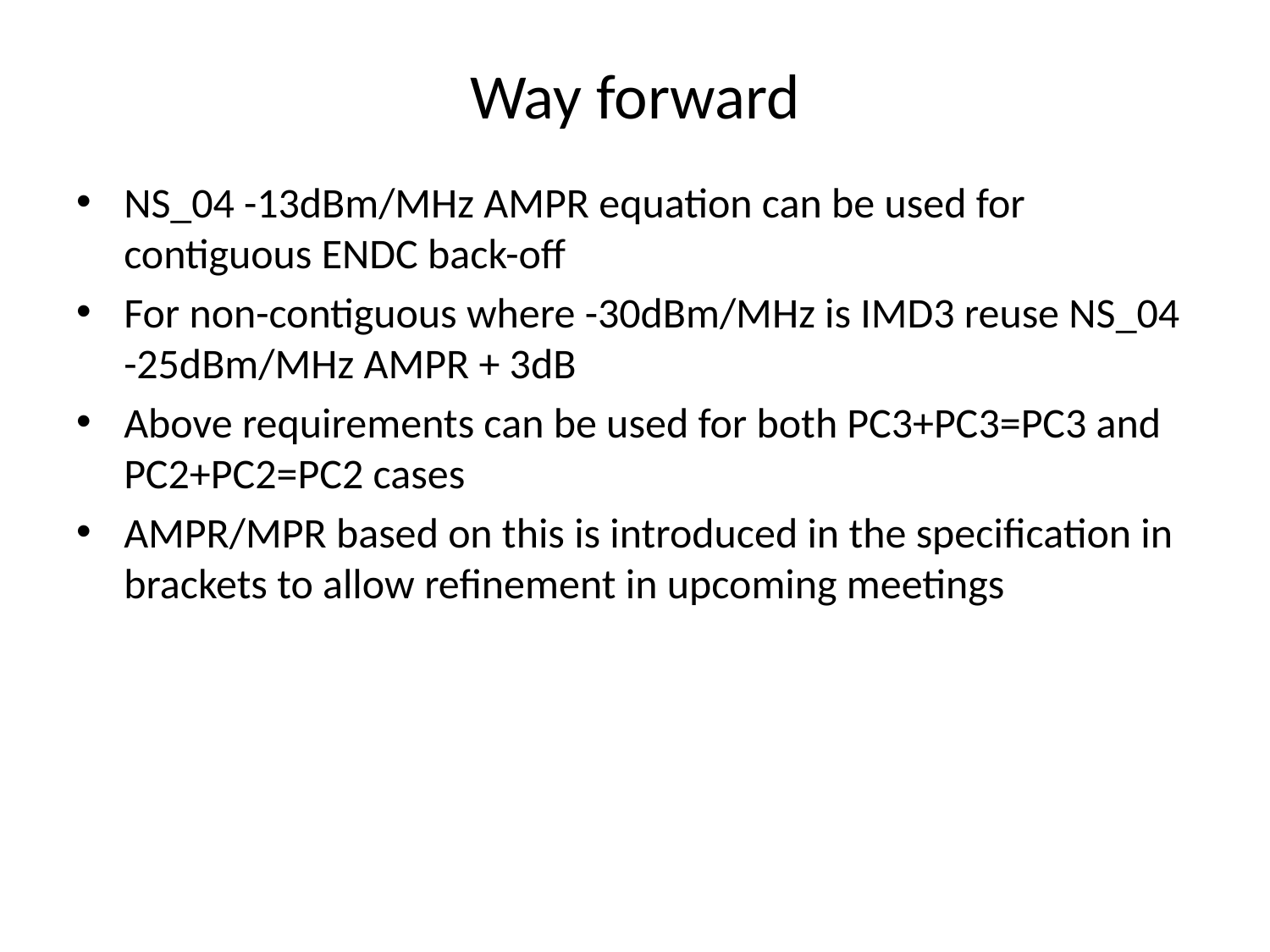

# Way forward
NS_04 -13dBm/MHz AMPR equation can be used for contiguous ENDC back-off
For non-contiguous where -30dBm/MHz is IMD3 reuse NS_04 -25dBm/MHz AMPR + 3dB
Above requirements can be used for both PC3+PC3=PC3 and PC2+PC2=PC2 cases
AMPR/MPR based on this is introduced in the specification in brackets to allow refinement in upcoming meetings